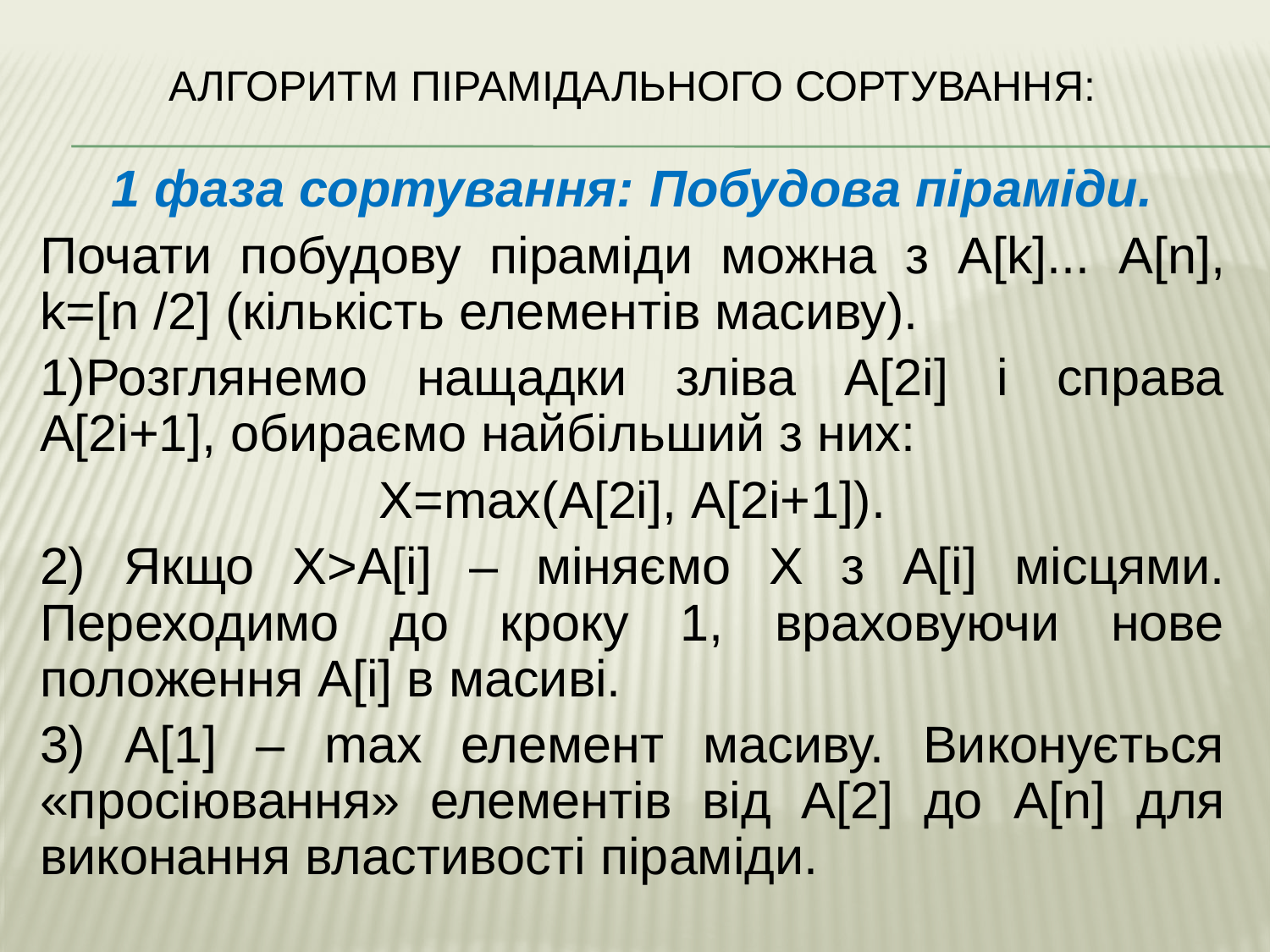

# Алгоритм пірамідального сортування:
1 фаза сортування: Побудова піраміди.
Почати побудову піраміди можна з A[k]... A[n], k=[n /2] (кількість елементів масиву).
1)Розглянемо нащадки зліва А[2і] і справа А[2і+1], обираємо найбільший з них:
Х=max(А[2і], А[2і+1]).
2) Якщо X>А[і] – міняємо X з А[і] місцями. Переходимо до кроку 1, враховуючи нове положення А[і] в масиві.
3) А[1] – max елемент масиву. Виконується «просіювання» елементів від А[2] до A[n] для виконання властивості піраміди.